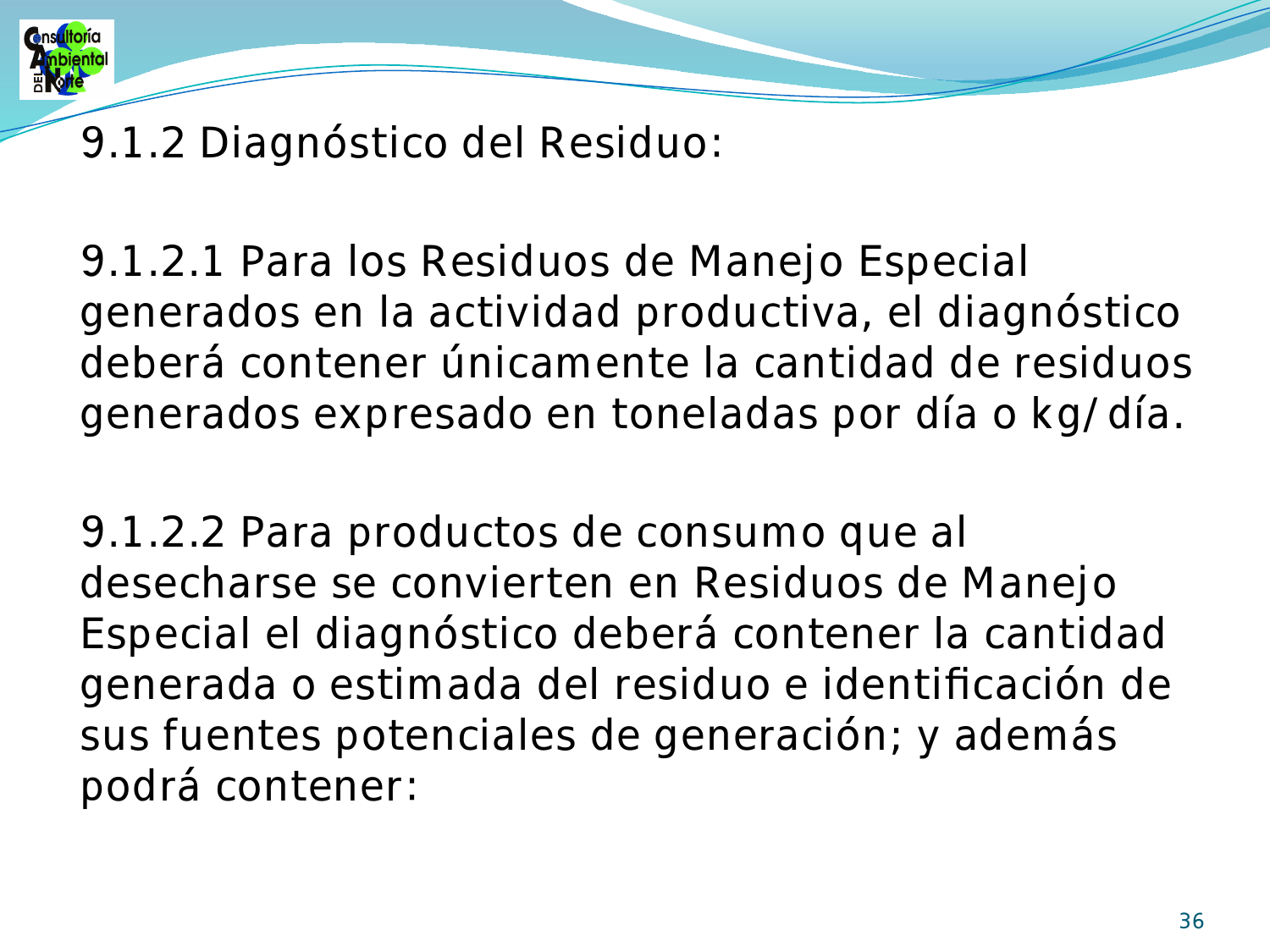

9.1.2 Diagnóstico del Residuo:

9.1.2.1 Para los Residuos de Manejo Especial generados en la actividad productiva, el diagnóstico deberá contener únicamente la cantidad de residuos generados expresado en toneladas por día o kg/día.

9.1.2.2 Para productos de consumo que al desecharse se convierten en Residuos de Manejo Especial el diagnóstico deberá contener la cantidad generada o estimada del residuo e identificación de sus fuentes potenciales de generación; y además podrá contener:

36